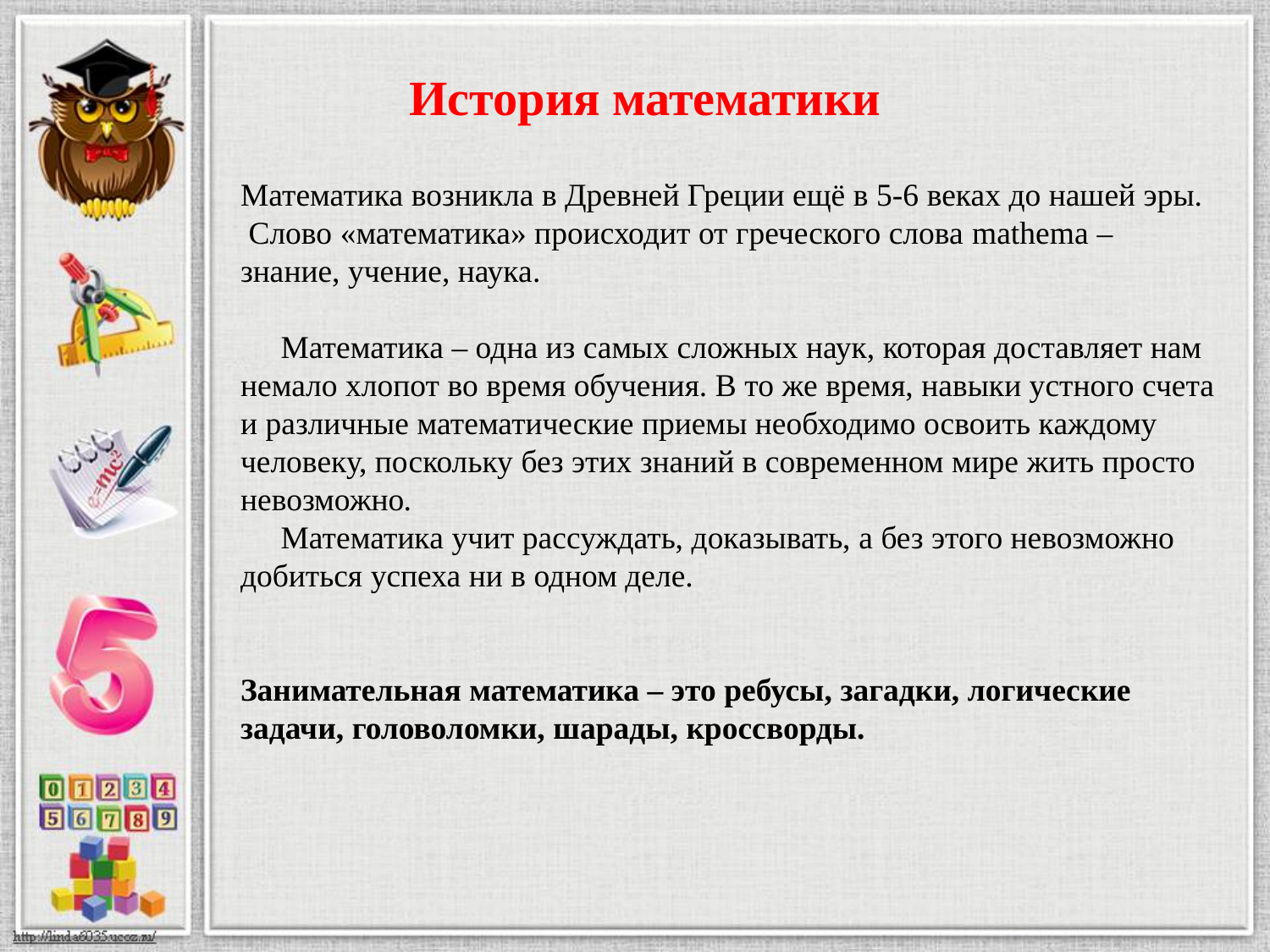

История математики
Математика возникла в Древней Греции ещё в 5-6 веках до нашей эры.   Слово «математика» происходит от греческого слова mathema – знание, учение, наука.

     Математика – одна из самых сложных наук, которая доставляет нам  немало хлопот во время обучения. В то же время, навыки устного счета и различные математические приемы необходимо освоить каждому человеку, поскольку без этих знаний в современном мире жить просто невозможно.
     Математика учит рассуждать, доказывать, а без этого невозможно добиться успеха ни в одном деле.

Занимательная математика – это ребусы, загадки, логические задачи, головоломки, шарады, кроссворды.